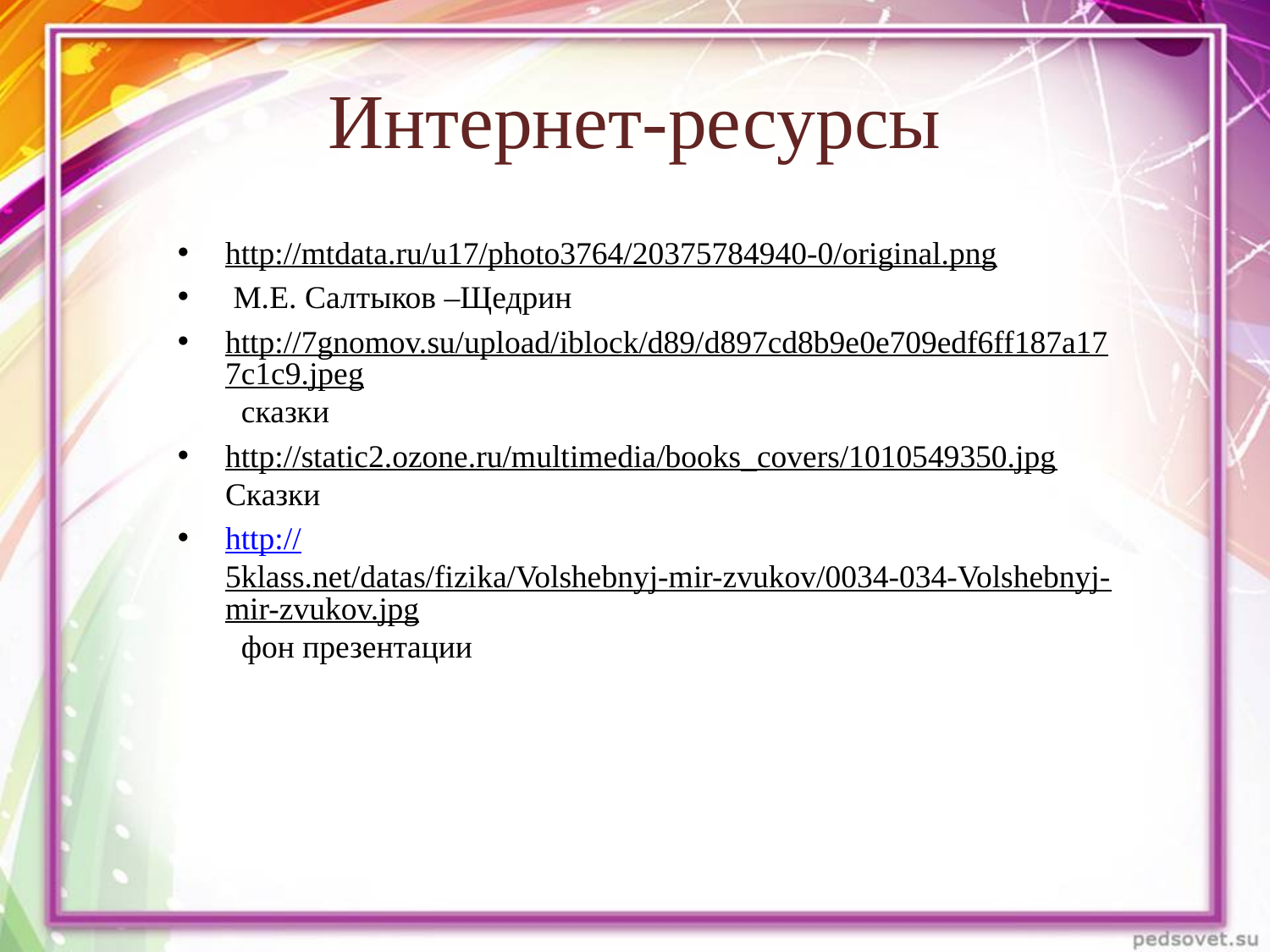

# Интернет-ресурсы
http://mtdata.ru/u17/photo3764/20375784940-0/original.png
 М.Е. Салтыков –Щедрин
http://7gnomov.su/upload/iblock/d89/d897cd8b9e0e709edf6ff187a177c1c9.jpeg  сказки
http://static2.ozone.ru/multimedia/books_covers/1010549350.jpg  Сказки
http://5klass.net/datas/fizika/Volshebnyj-mir-zvukov/0034-034-Volshebnyj-mir-zvukov.jpg  фон презентации